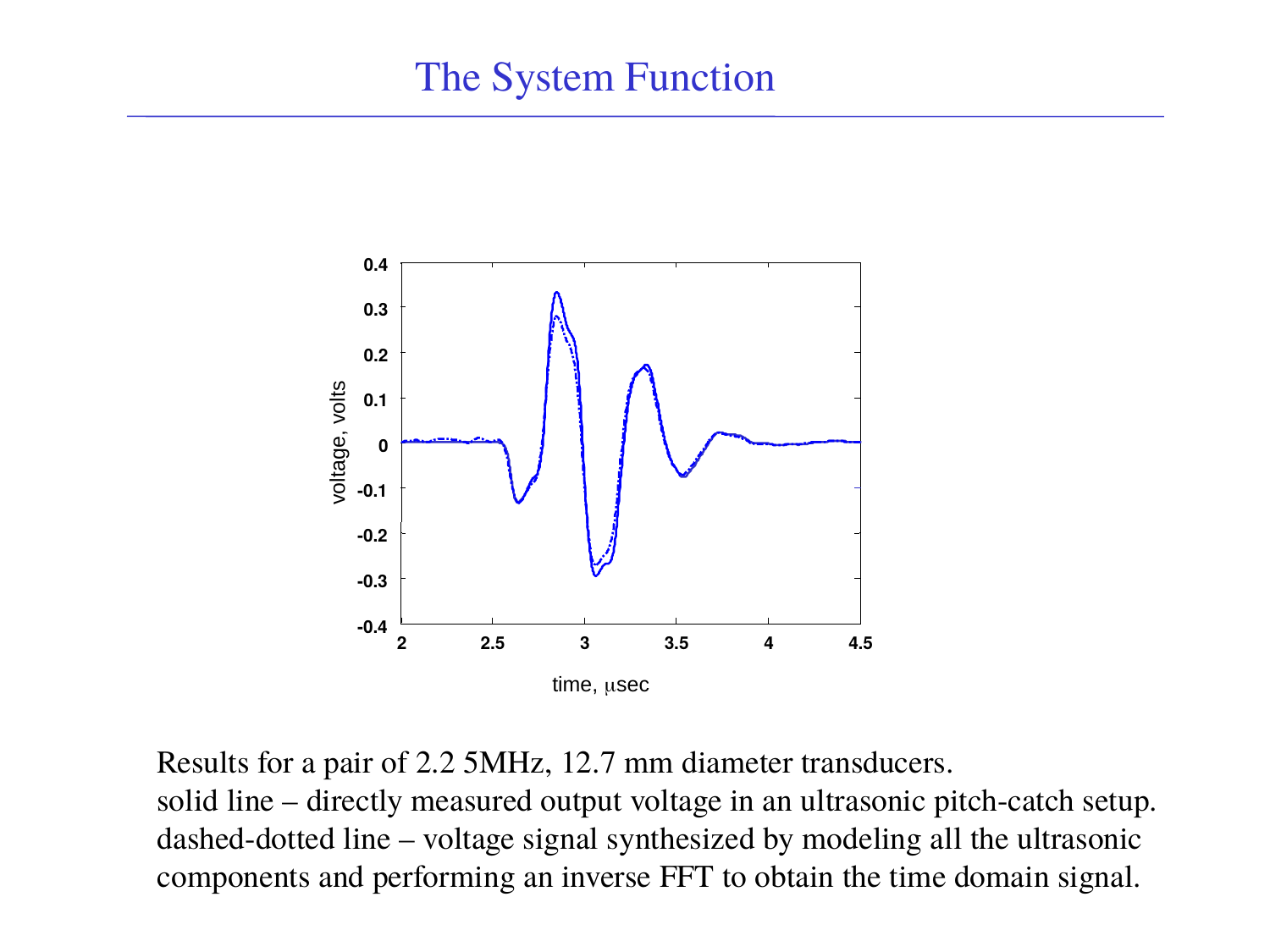

The System Function

0.4

0.3

0.2

0.1

voltage, volts

0

-0.1

-0.2

-0.3

-0.4

2
2.5
3
3.5
4
4.5
time, μsec
Results for a pair of 2.2 5MHz, 12.7 mm diameter transducers.
solid line – directly measured output voltage in an ultrasonic pitch-catch setup.
dashed-dotted line – voltage signal synthesized by modeling all the ultrasonic
components and performing an inverse FFT to obtain the time domain signal.